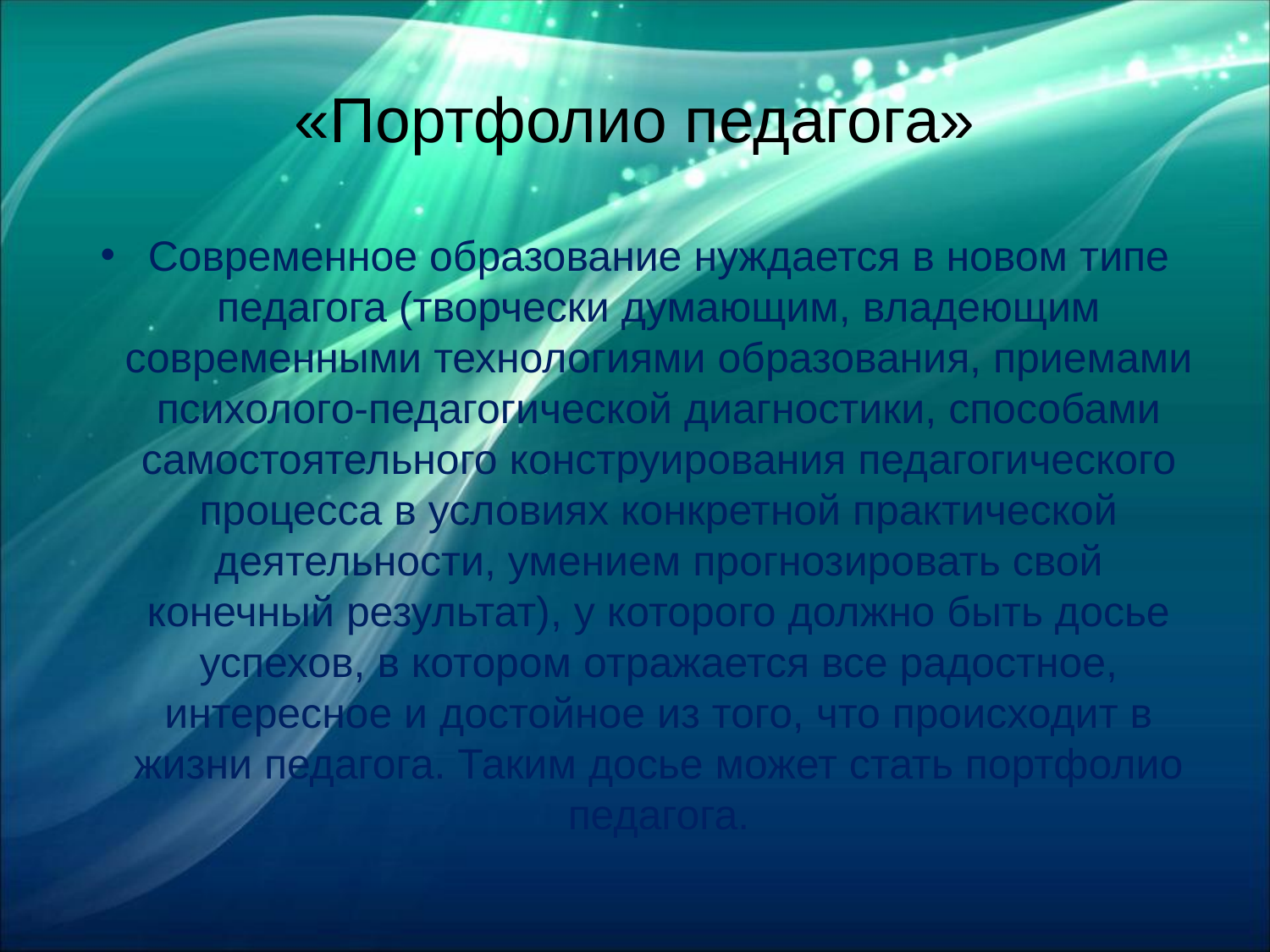

# «Портфолио педагога»
Современное образование нуждается в новом типе педагога (творчески думающим, владеющим современными технологиями образования, приемами психолого-педагогической диагностики, способами самостоятельного конструирования педагогического процесса в условиях конкретной практической деятельности, умением прогнозировать свой конечный результат), у которого должно быть досье успехов, в котором отражается все радостное, интересное и достойное из того, что происходит в жизни педагога. Таким досье может стать портфолио педагога.